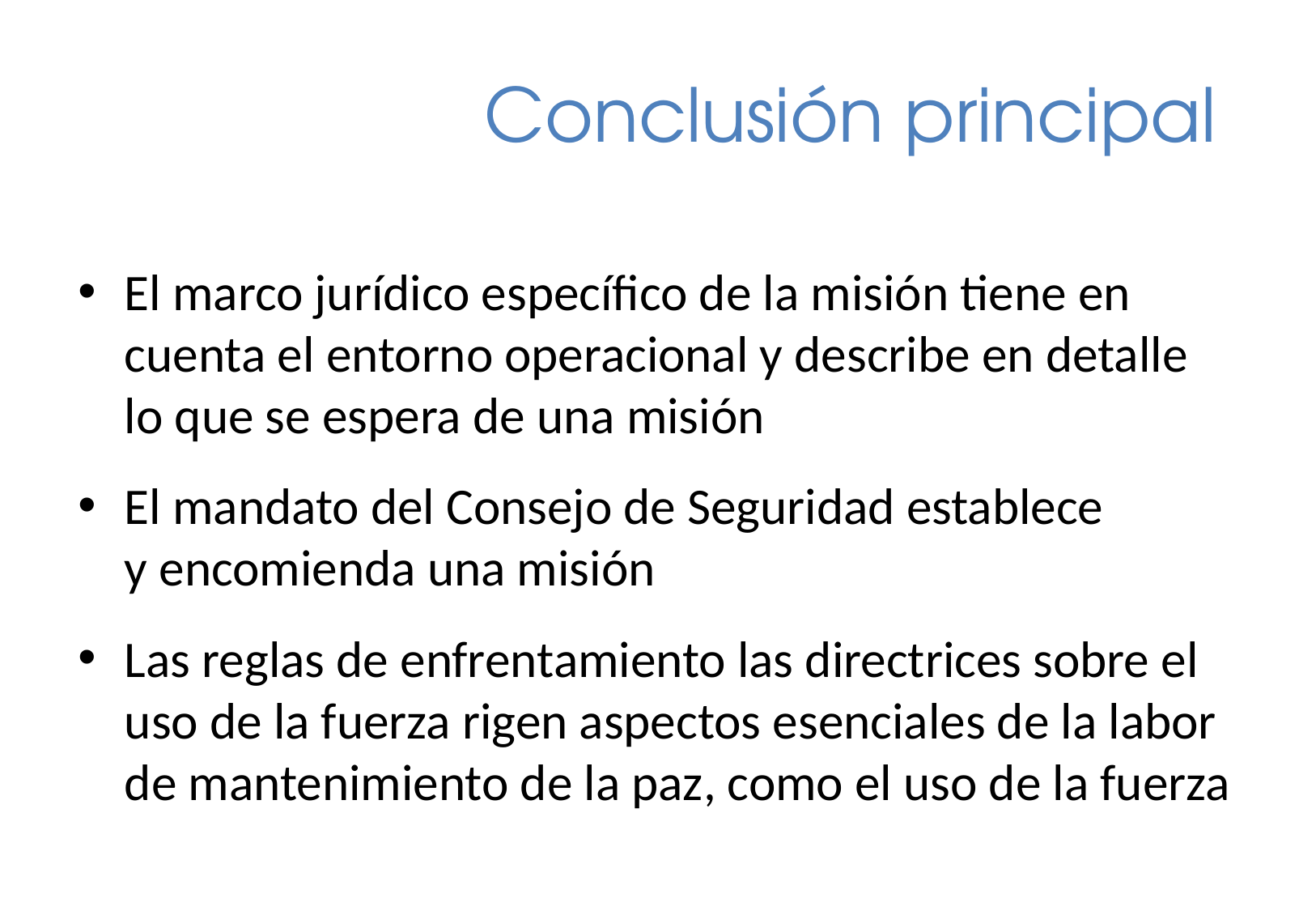

# Conclusión principal
El marco jurídico específico de la misión tiene en cuenta el entorno operacional y describe en detalle
lo que se espera de una misión
El mandato del Consejo de Seguridad establece
y encomienda una misión
Las reglas de enfrentamiento las directrices sobre el uso de la fuerza rigen aspectos esenciales de la labor de mantenimiento de la paz, como el uso de la fuerza